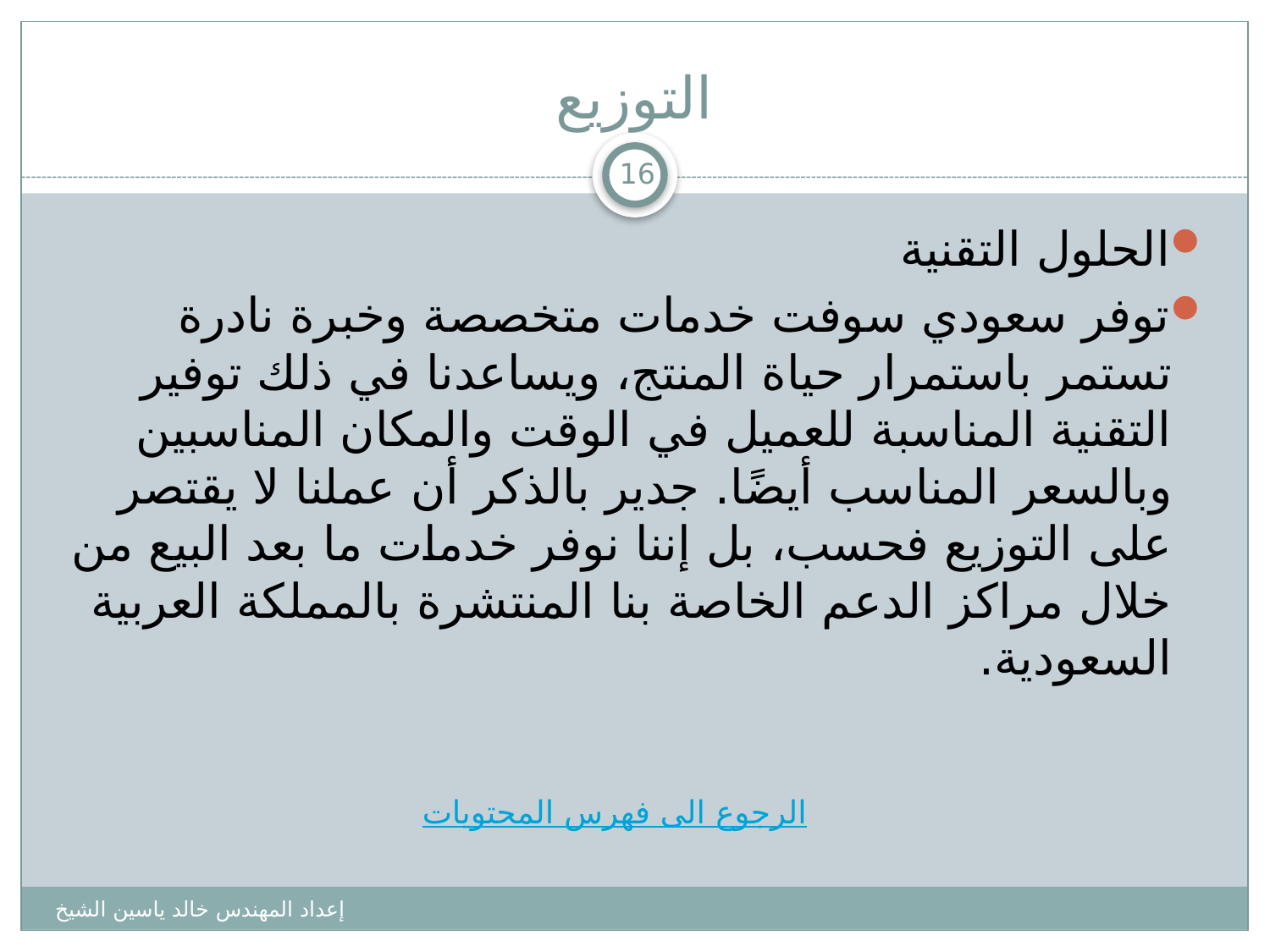

# التوزيع
16
​الحلول التقنية
توفر سعودي سوفت خدمات متخصصة وخبرة نادرة تستمر باستمرار حياة المنتج، ويساعدنا في ذلك توفير التقنية المناسبة للعميل في الوقت والمكان المناسبين وبالسعر المناسب أيضًا. جدير بالذكر أن عملنا لا يقتصر على التوزيع فحسب، بل إننا نوفر خدمات ما بعد البيع من خلال مراكز الدعم الخاصة بنا المنتشرة بالمملكة العربية السعودية.

الرجوع الى فهرس المحتويات
إعداد المهندس خالد ياسين الشيخ